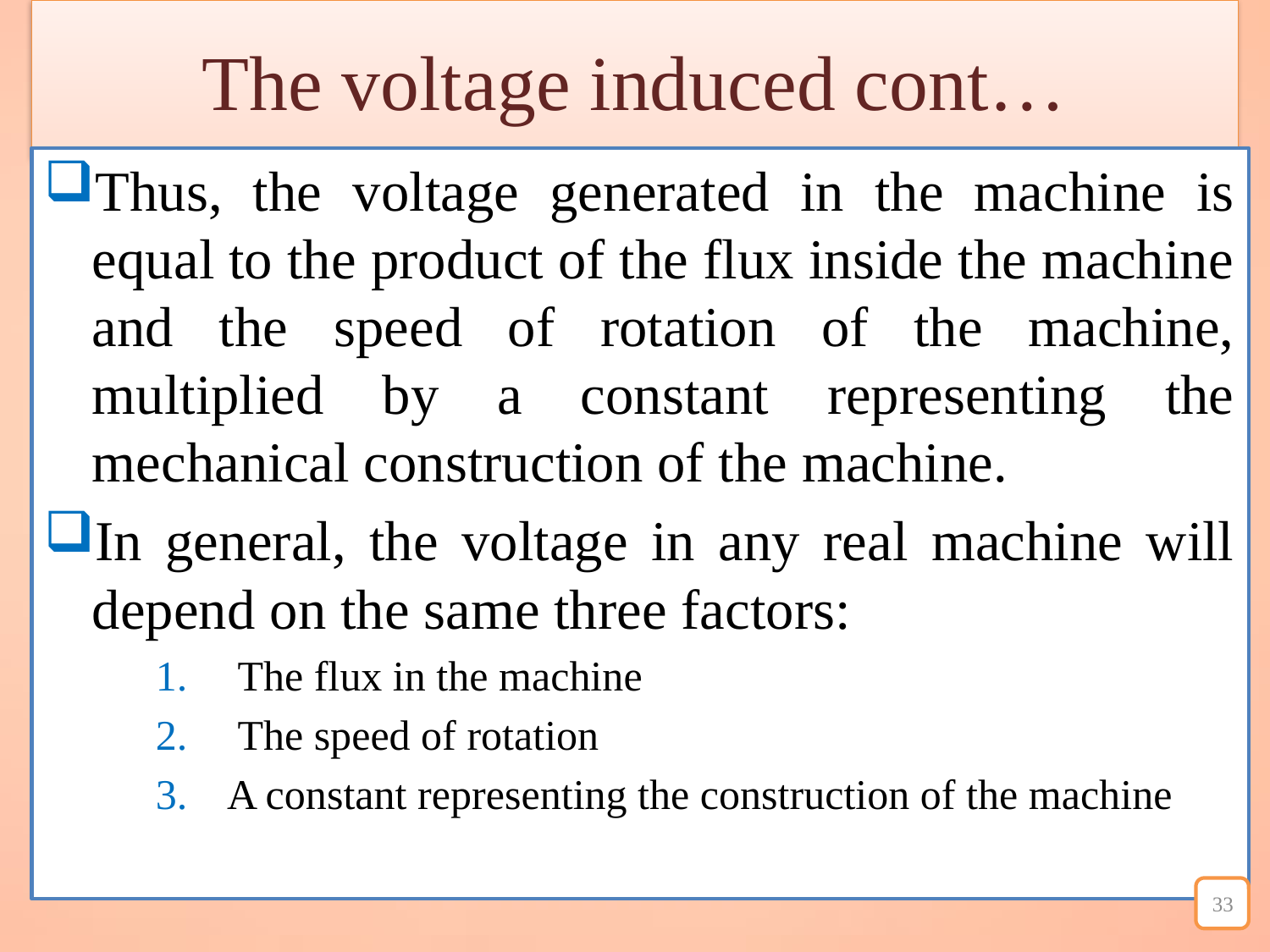

# The voltage induced cont…
Thus, the voltage generated in the machine is equal to the product of the flux inside the machine and the speed of rotation of the machine, multiplied by a constant representing the mechanical construction of the machine.
In general, the voltage in any real machine will depend on the same three factors:
 The flux in the machine
 The speed of rotation
A constant representing the construction of the machine
33